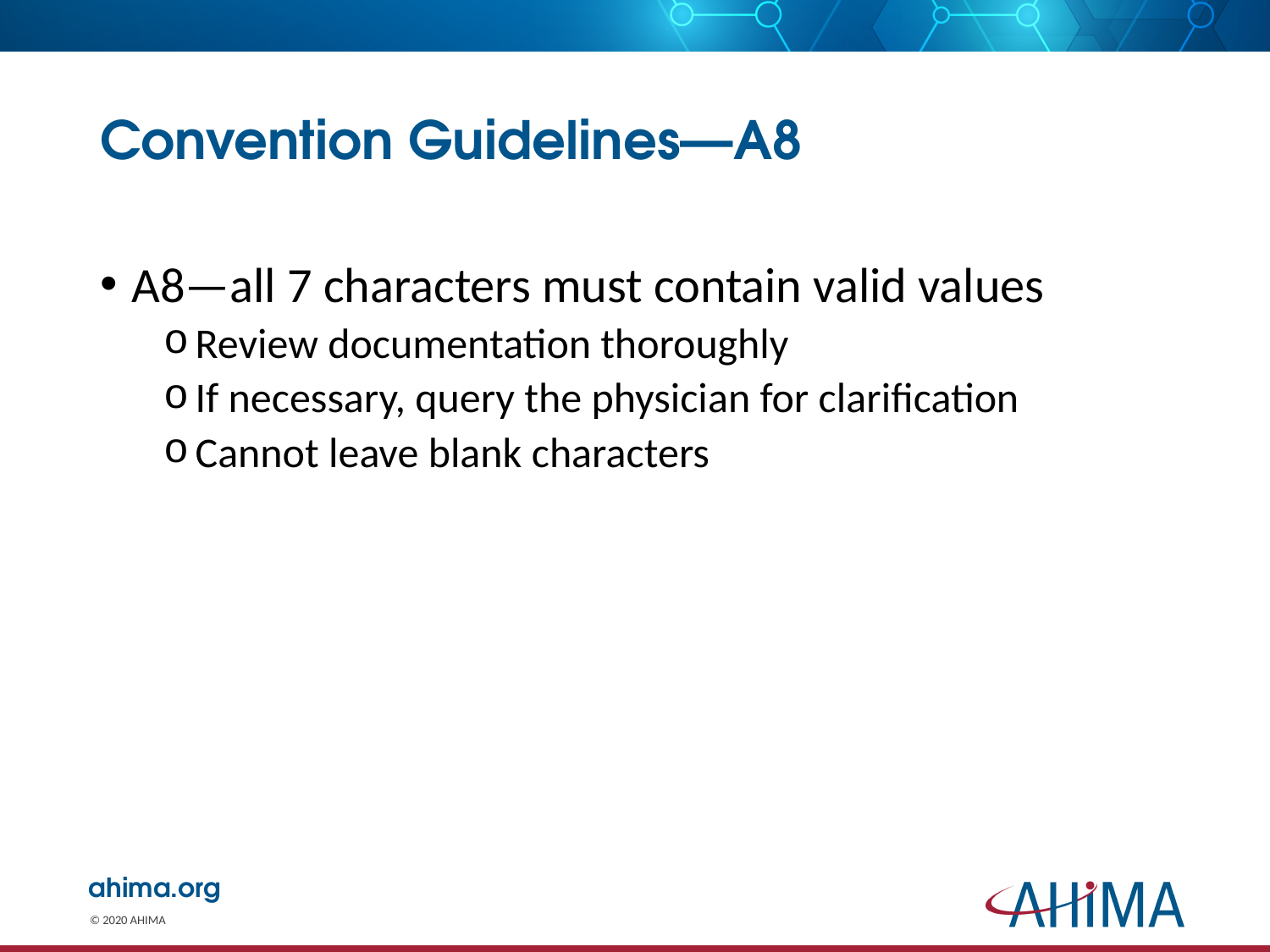

# Convention Guidelines—A8
A8—all 7 characters must contain valid values
Review documentation thoroughly
If necessary, query the physician for clarification
Cannot leave blank characters